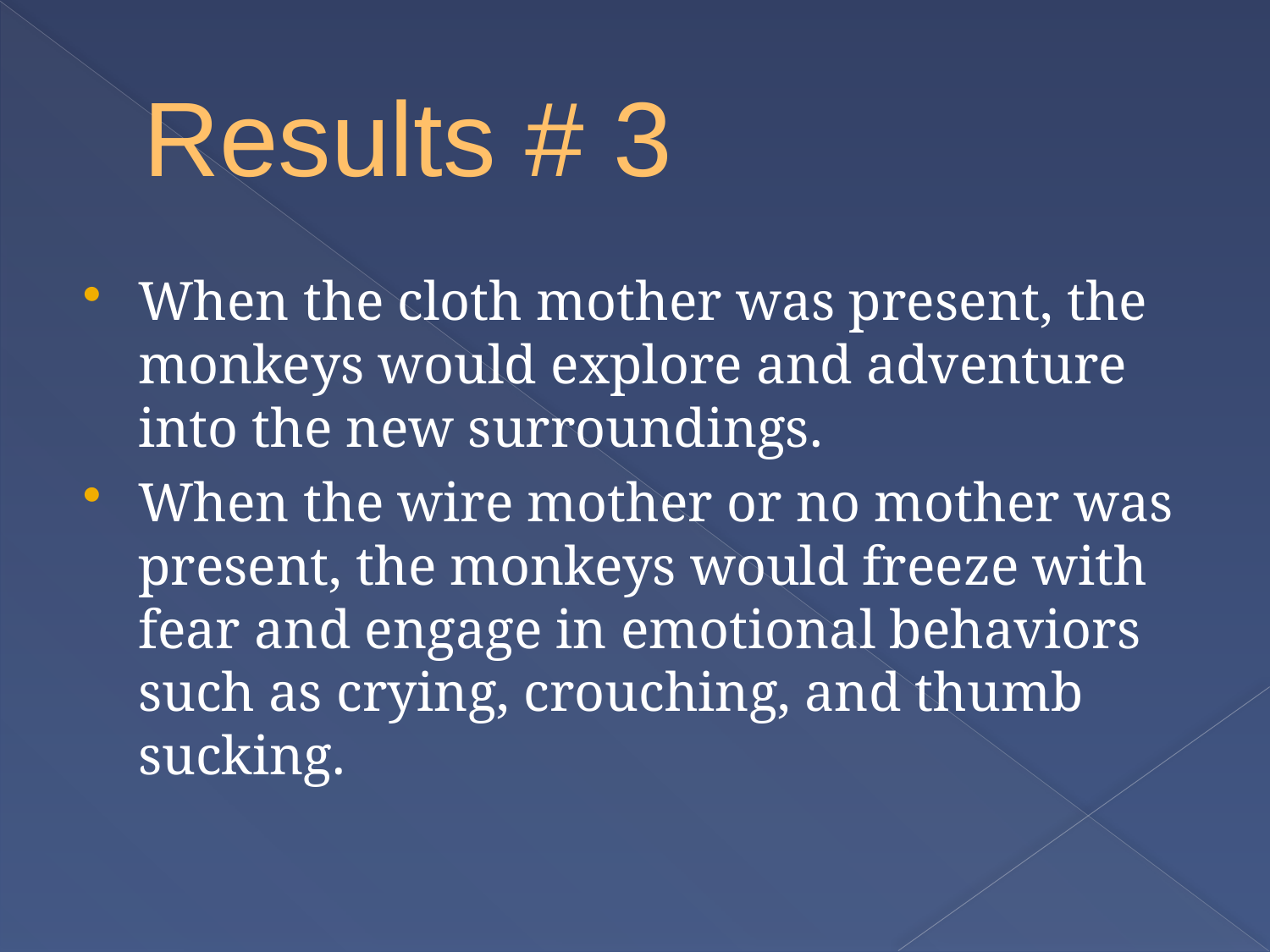

# Results # 3
When the cloth mother was present, the monkeys would explore and adventure into the new surroundings.
When the wire mother or no mother was present, the monkeys would freeze with fear and engage in emotional behaviors such as crying, crouching, and thumb sucking.